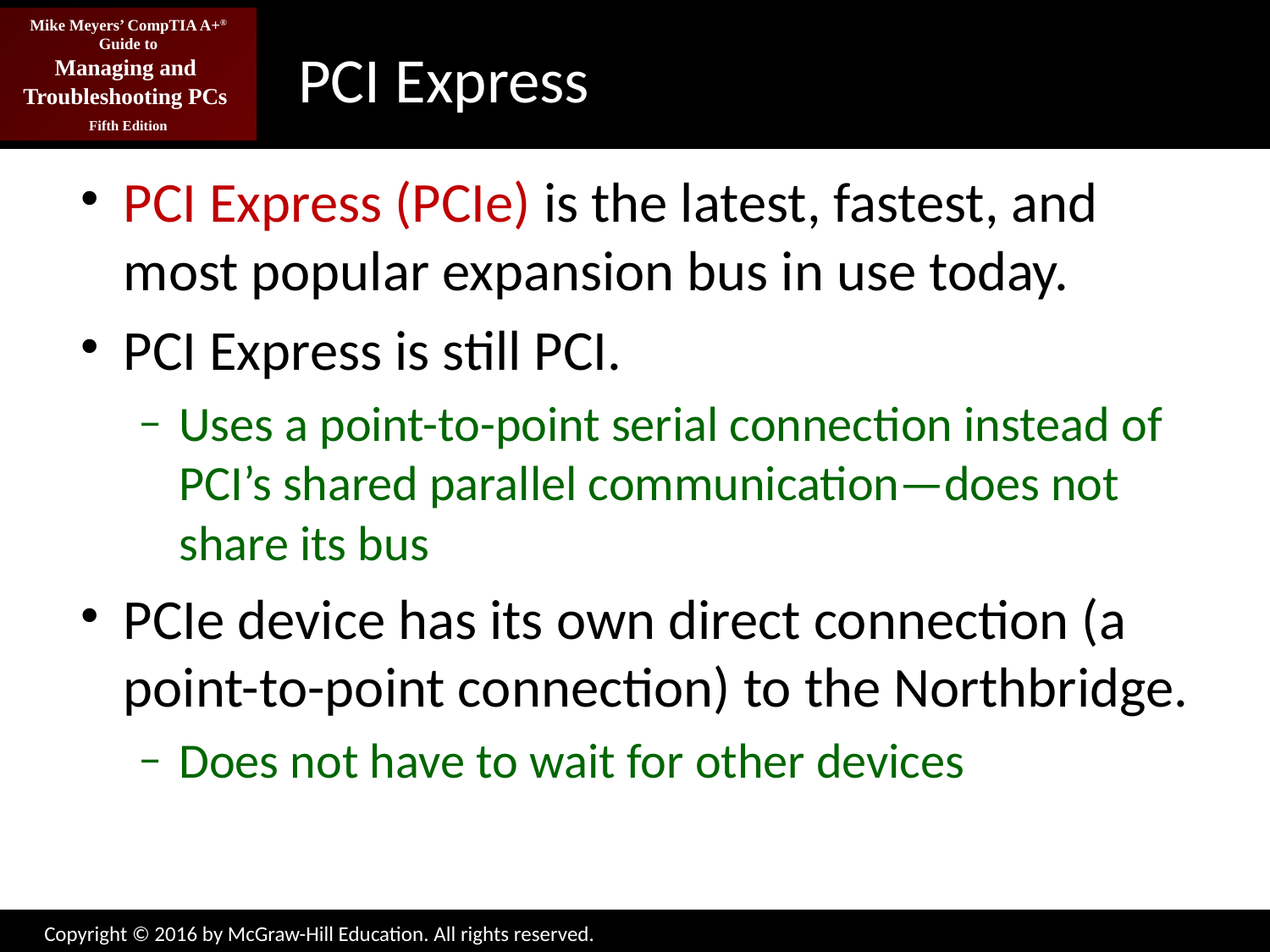

# PCI Express
PCI Express (PCIe) is the latest, fastest, and most popular expansion bus in use today.
PCI Express is still PCI.
Uses a point-to-point serial connection instead of PCI’s shared parallel communication—does not share its bus
PCIe device has its own direct connection (a point-to-point connection) to the Northbridge.
Does not have to wait for other devices